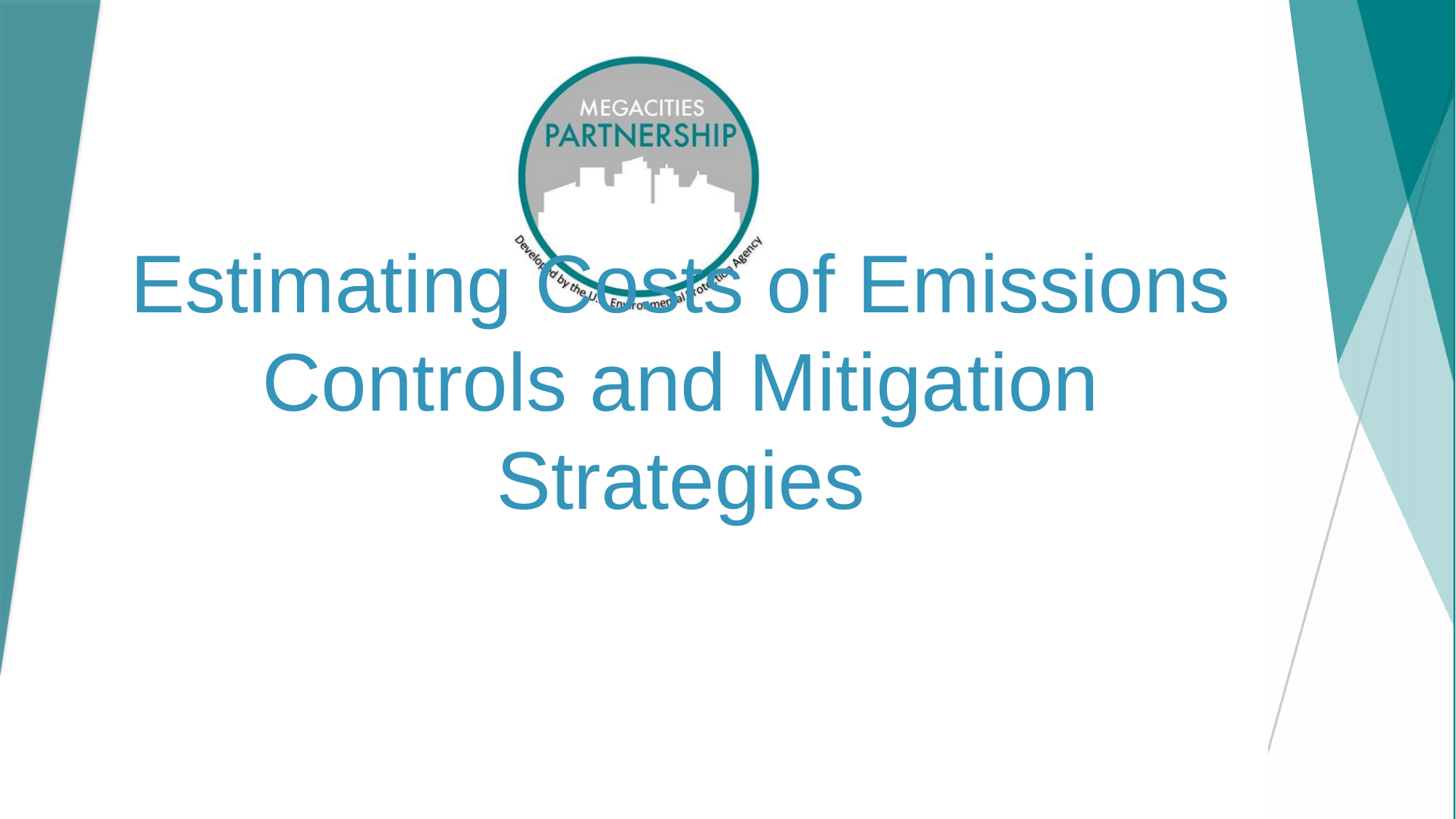

# Estimating Costs of Emissions Controls and Mitigation Strategies